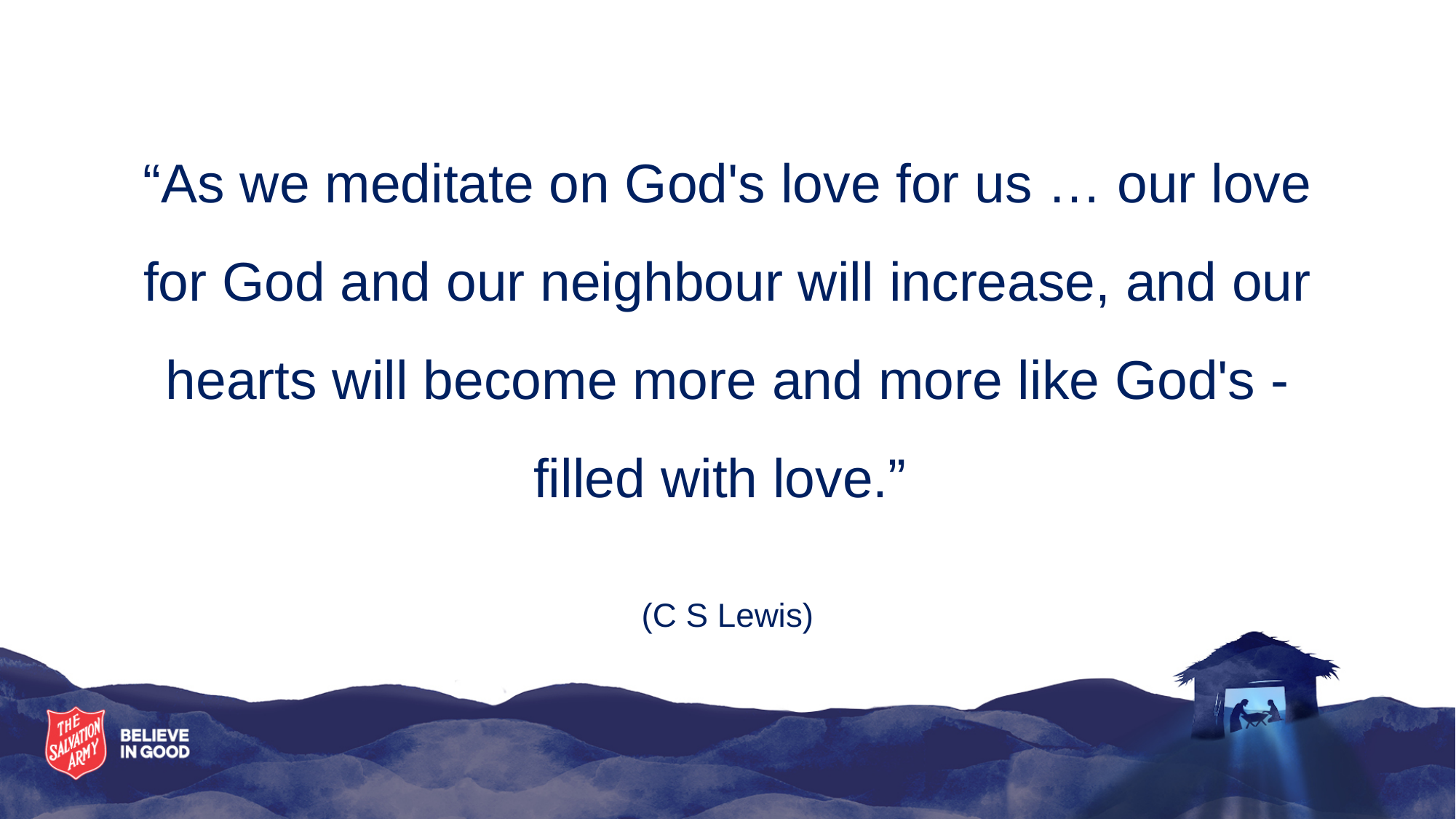

# “As we meditate on God's love for us … our love for God and our neighbour will increase, and our hearts will become more and more like God's - filled with love.” (C S Lewis)